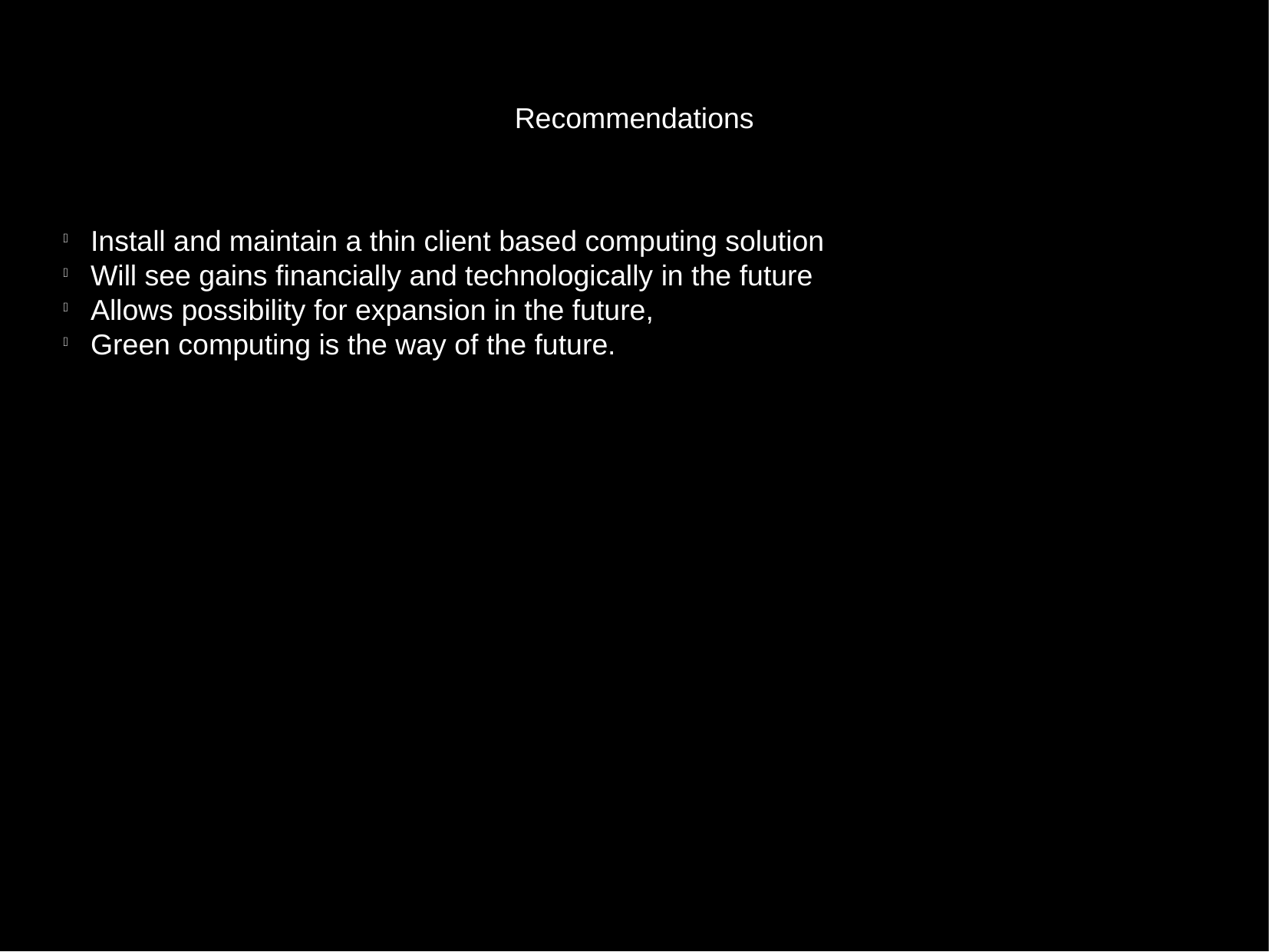

Recommendations
Install and maintain a thin client based computing solution
Will see gains financially and technologically in the future
Allows possibility for expansion in the future,
Green computing is the way of the future.